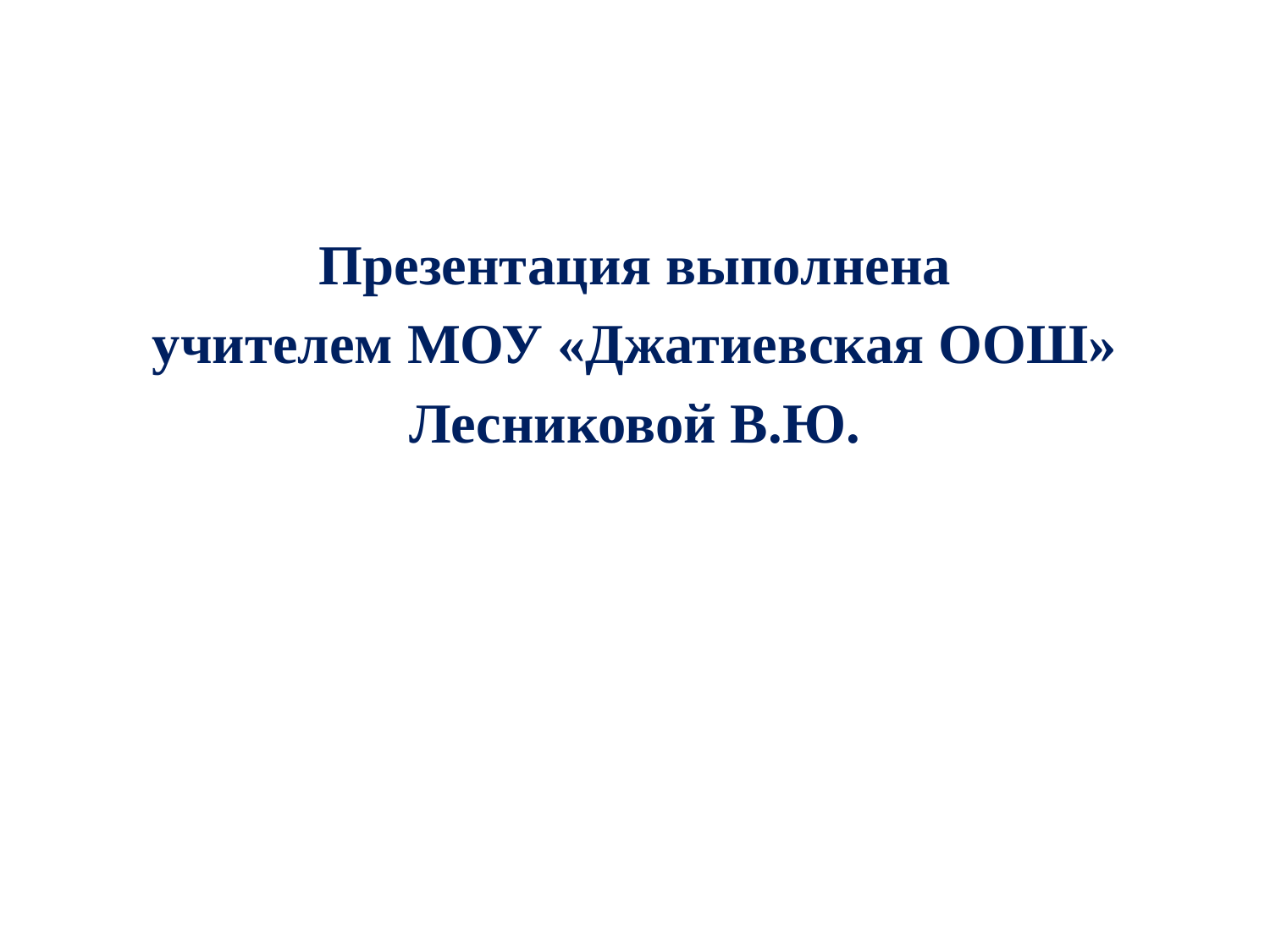

#
Презентация выполнена
учителем МОУ «Джатиевская ООШ»
Лесниковой В.Ю.